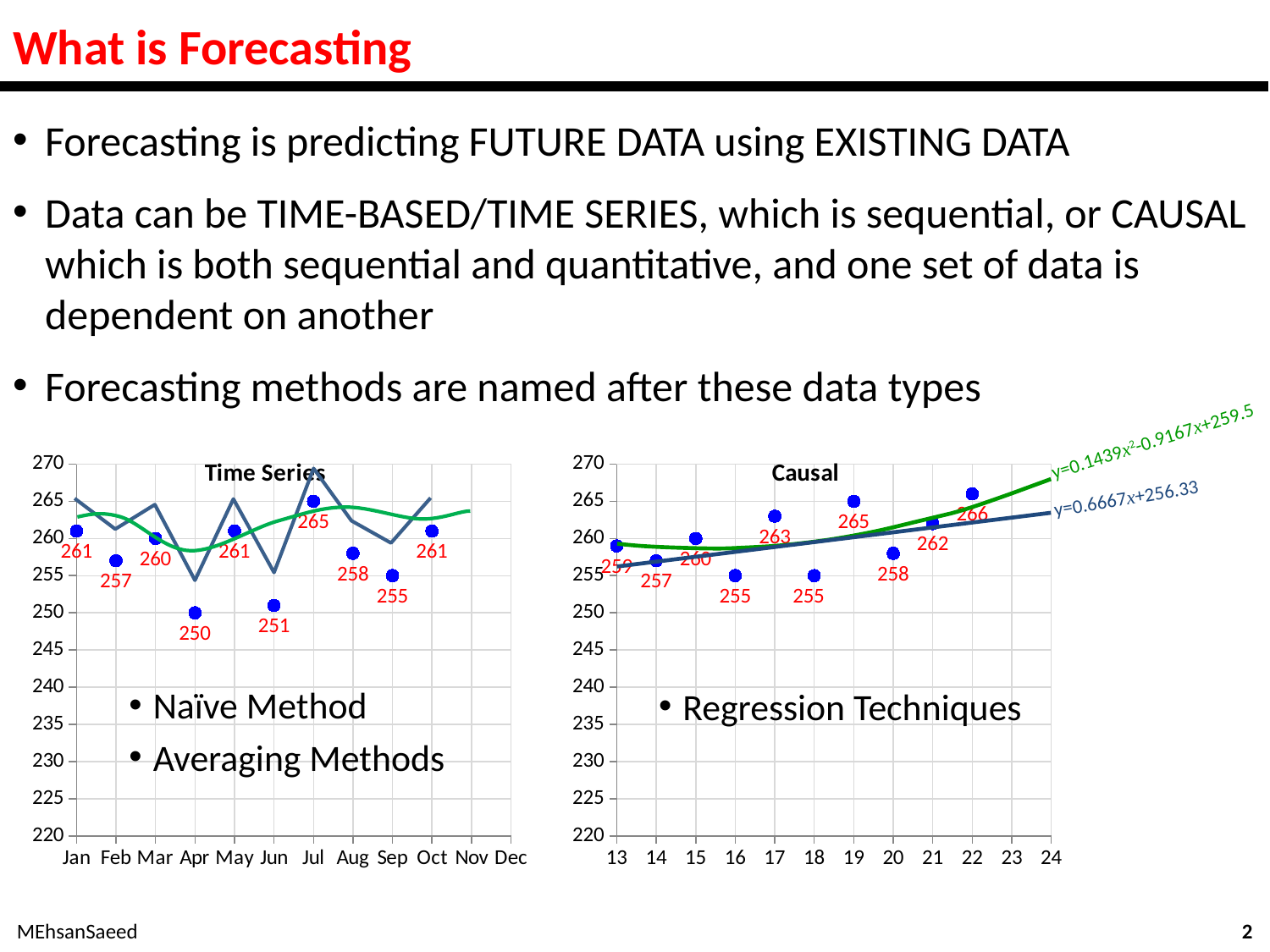

# What is Forecasting
Forecasting is predicting FUTURE DATA using EXISTING DATA
Data can be TIME-BASED/TIME SERIES, which is sequential, or CAUSAL which is both sequential and quantitative, and one set of data is dependent on another
Forecasting methods are named after these data types
y=0.1439x2-0.9167x+259.5

### Chart: Time Series

| Category | Series 1 |
|---|---|
| Jan | 261.0 |
| Feb | 257.0 |
| Mar | 260.0 |
| Apr | 250.0 |
| May | 261.0 |
| Jun | 251.0 |
| Jul | 265.0 |
| Aug | 258.0 |
| Sep | 255.0 |
| Oct | 261.0 |
| Nov | None |
| Dec | None |

### Chart: Causal

| Category | Series 1 |
|---|---|
| 13 | 259.0 |
| 14 | 257.0 |
| 15 | 260.0 |
| 16 | 255.0 |
| 17 | 263.0 |
| 18 | 255.0 |
| 19 | 265.0 |
| 20 | 258.0 |
| 21 | 262.0 |
| 22 | 266.0 |
| 23 | None |
| 24 | None |
y=0.6667x+256.33

Naïve Method
Averaging Methods
Regression Techniques
MEhsanSaeed
2